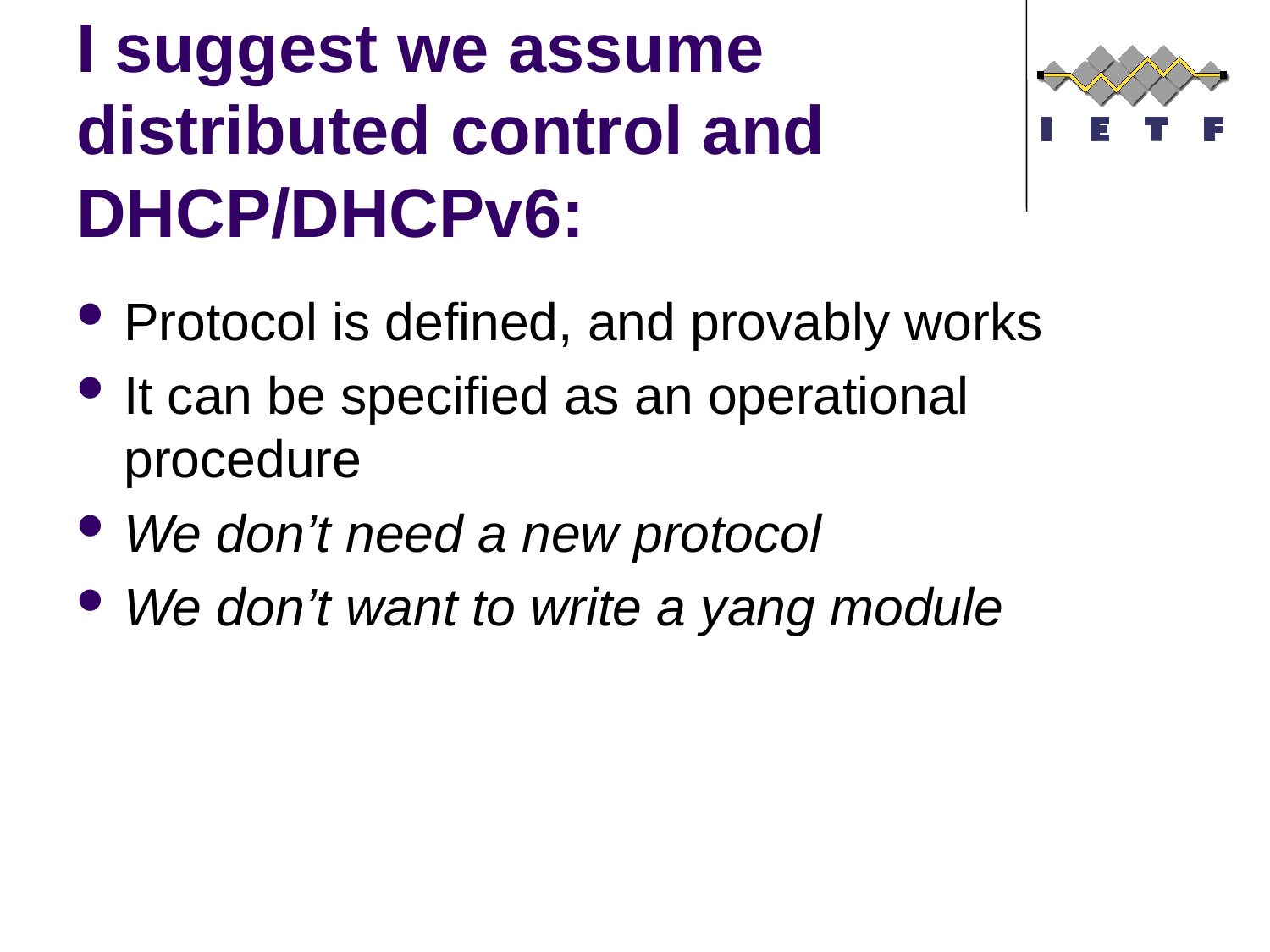

# I suggest we assume distributed control and DHCP/DHCPv6:
Protocol is defined, and provably works
It can be specified as an operational procedure
We don’t need a new protocol
We don’t want to write a yang module